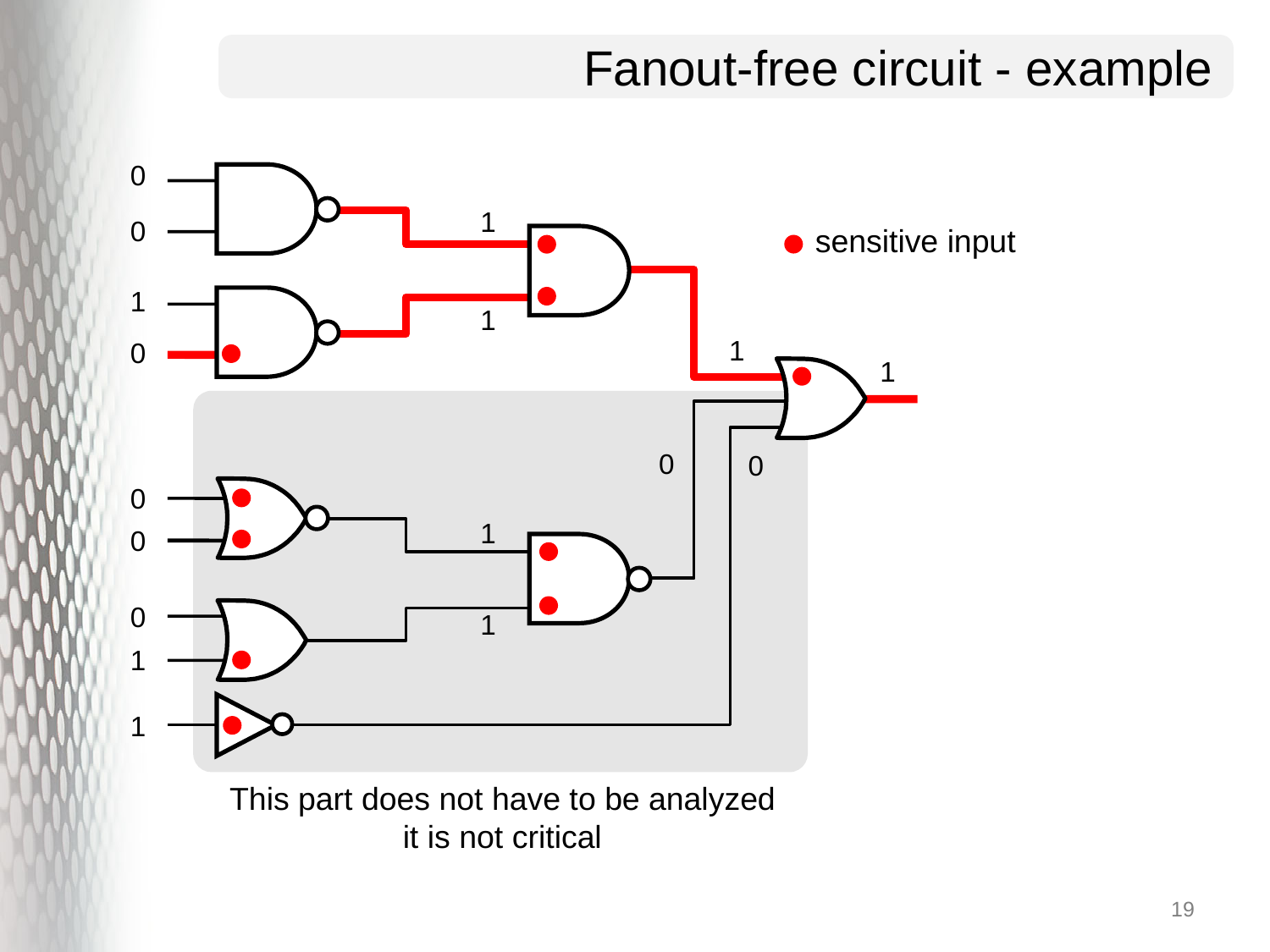

# Fanout-free circuit - example
0

1
0

sensitive input

1

1

1
0

1

0
0
0

1
0

0

1

1

1

This part does not have to be analyzed
it is not critical